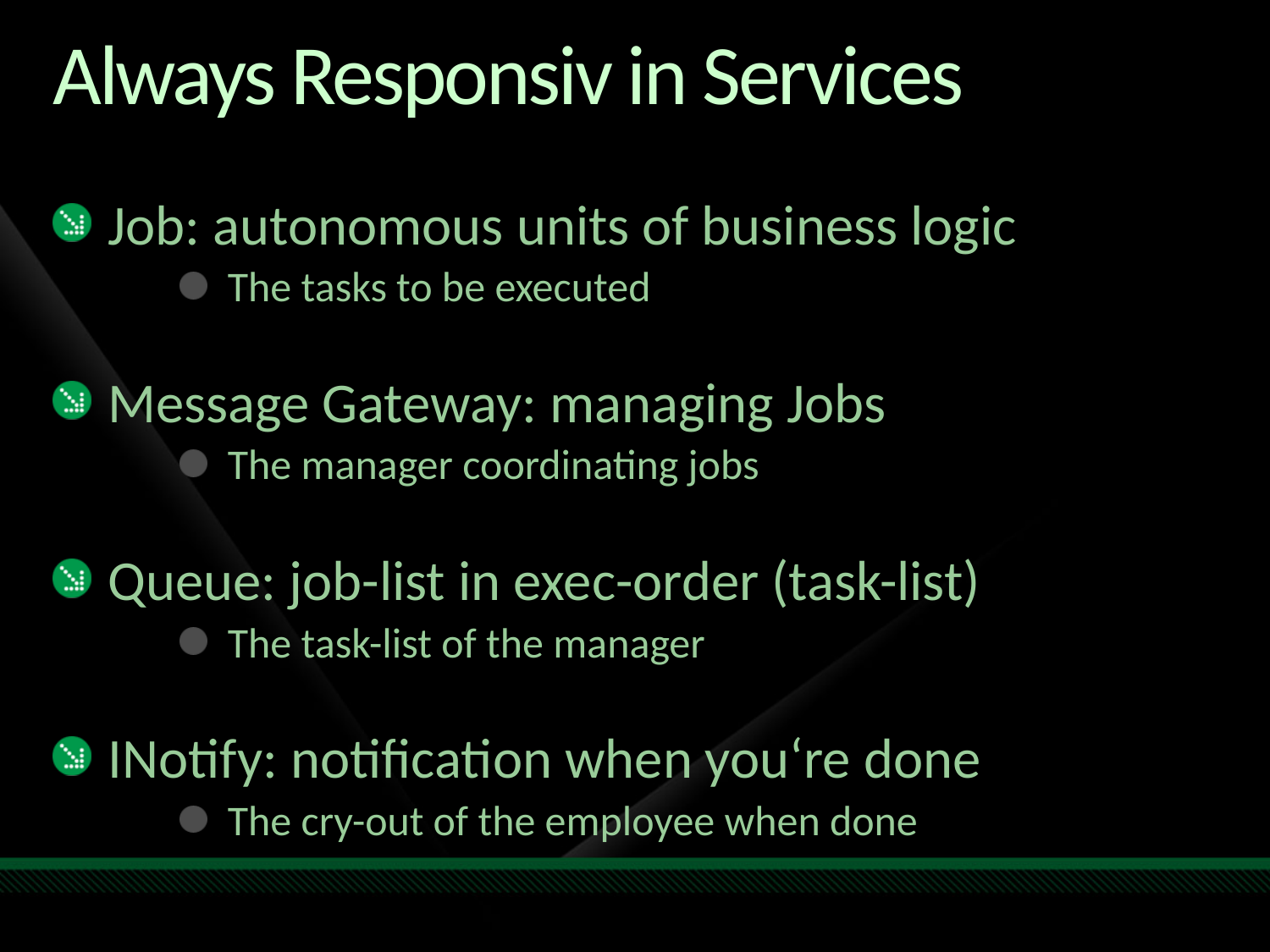

# Always Responsiv in Services
Job: autonomous units of business logic
The tasks to be executed

Message Gateway: managing Jobs
The manager coordinating jobs

Queue: job-list in exec-order (task-list)
The task-list of the manager

INotify: notification when you‘re done
The cry-out of the employee when done